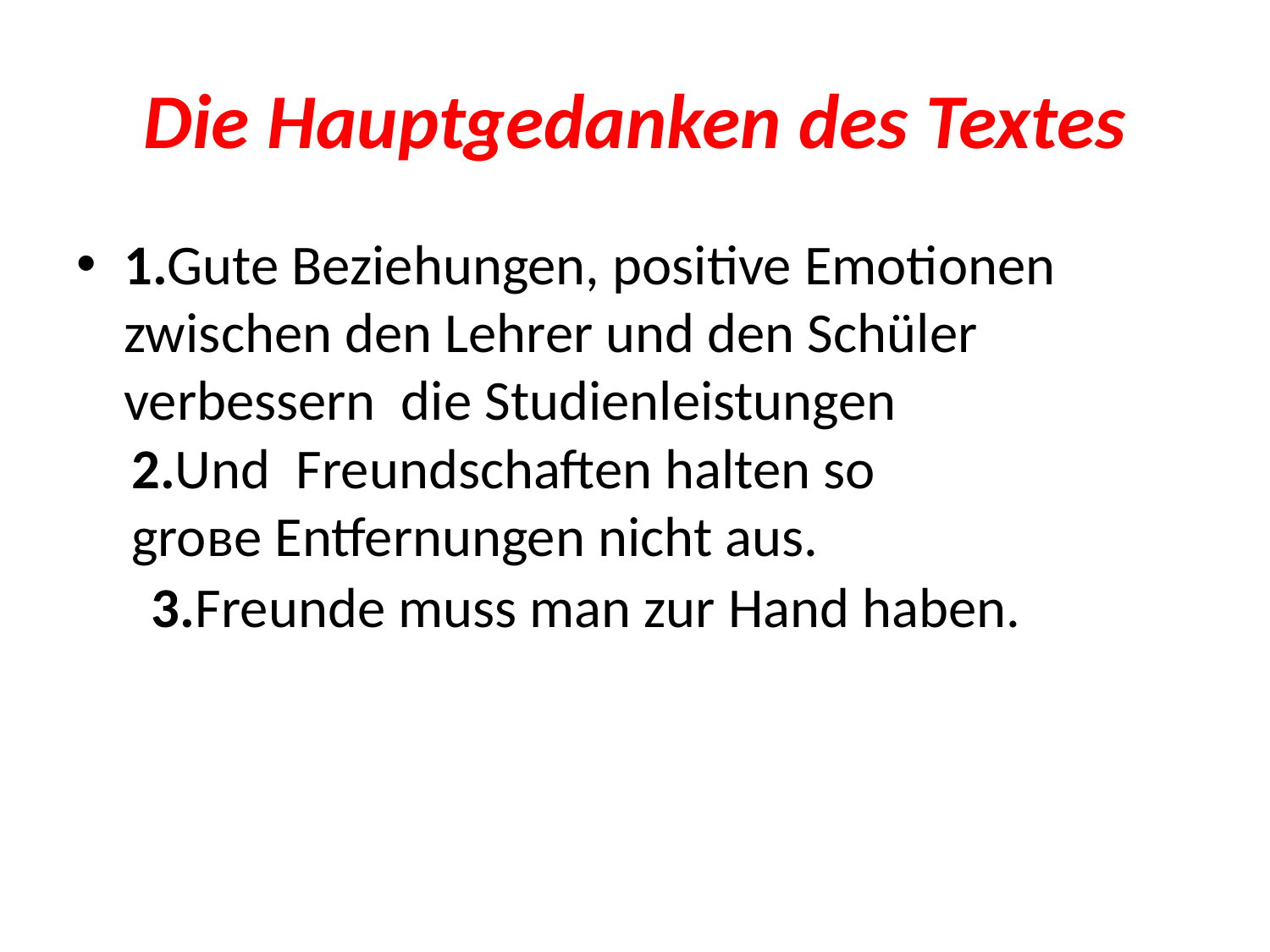

# Die Hauptgedanken des Textes
1.Gute Beziehungen, positive Emotionen zwischen den Lehrer und den Schüler  verbessern  die Studienleistungen
2.Und  Freundschaften halten so groвe Entfernungen nicht aus.
3.Freunde muss man zur Hand haben.